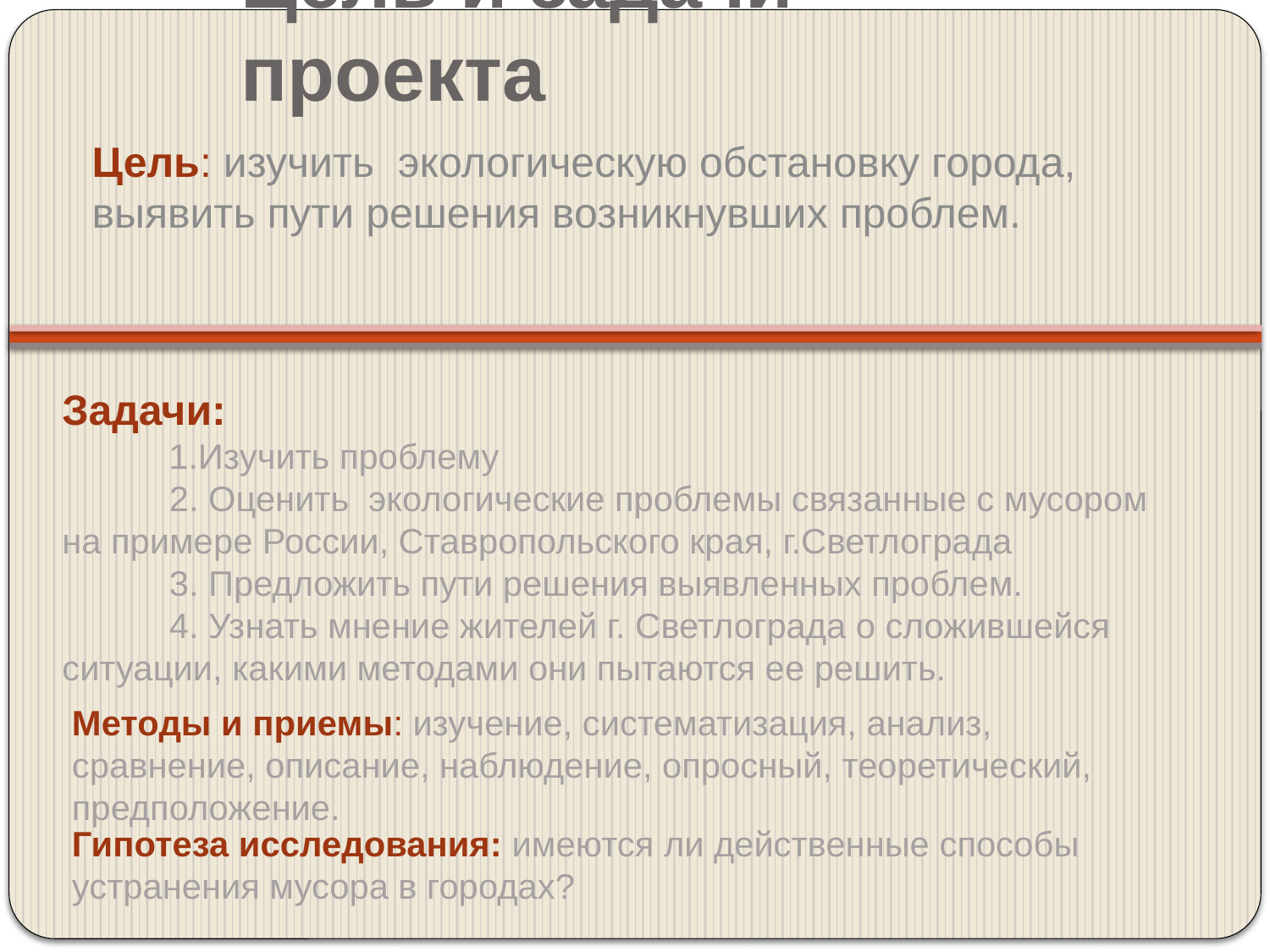

# Цель и задачи проекта
Цель: изучить  экологическую обстановку города, выявить пути решения возникнувших проблем.

Задачи:
            1.Изучить проблему
           2. Оценить  экологические проблемы связанные с мусором на примере России, Ставропольского края, г.Светлограда
           3. Предложить пути решения выявленных проблем.
           4. Узнать мнение жителей г. Светлограда о сложившейся ситуации, какими методами они пытаются ее решить.
Методы и приемы: изучение, систематизация, анализ, сравнение, описание, наблюдение, опросный, теоретический, предположение.

Гипотеза исследования: имеются ли действенные способы устранения мусора в городах?